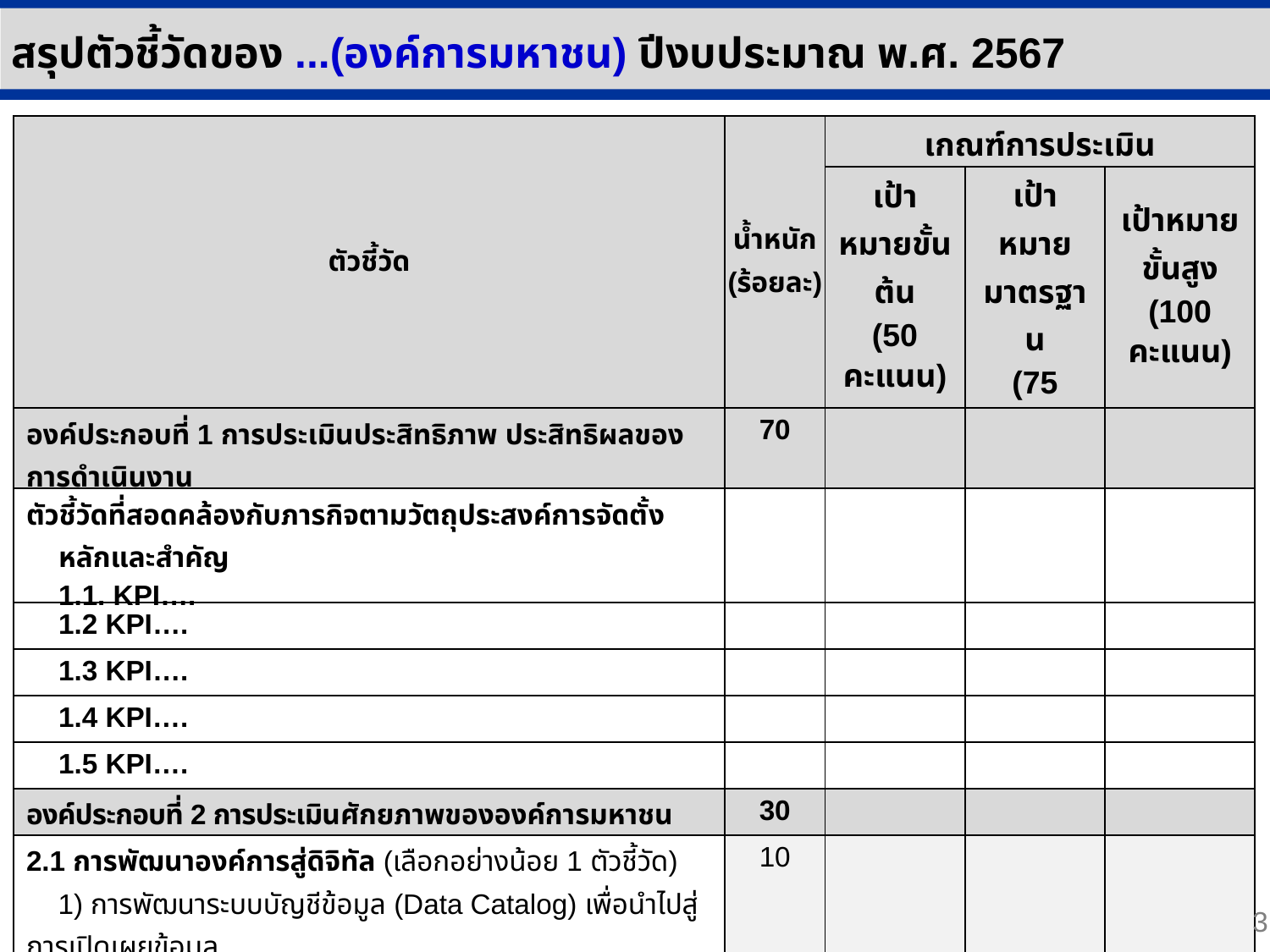

สรุปตัวชี้วัดของ ...(องค์การมหาชน) ปีงบประมาณ พ.ศ. 2567
| ตัวชี้วัด | น้ำหนัก (ร้อยละ) | เกณฑ์การประเมิน |  |  |
| --- | --- | --- | --- | --- |
|  |  | เป้าหมายขั้นต้น (50 คะแนน) | เป้าหมายมาตรฐาน (75 คะแนน) | เป้าหมาย ขั้นสูง (100 คะแนน) |
| องค์ประกอบที่ 1 การประเมินประสิทธิภาพ ประสิทธิผลของการดำเนินงาน | 70 |  |  |  |
| ตัวชี้วัดที่สอดคล้องกับภารกิจตามวัตถุประสงค์การจัดตั้งหลักและสำคัญ 1.1. KPI…. |  |  |  |  |
| 1.2 KPI…. |  |  |  |  |
| 1.3 KPI…. |  |  |  |  |
| 1.4 KPI…. |  |  |  |  |
| 1.5 KPI…. |  |  |  |  |
| องค์ประกอบที่ 2 การประเมินศักยภาพขององค์การมหาชน | 30 |  |  |  |
| 2.1 การพัฒนาองค์การสู่ดิจิทัล (เลือกอย่างน้อย 1 ตัวชี้วัด) 1) การพัฒนาระบบบัญชีข้อมูล (Data Catalog) เพื่อนำไปสู่การเปิดเผยข้อมูล ภาครัฐ (Open Data) 2) การให้บริการผ่านระบบอิเล็กทรอนิกส์ (e-Service) 3) การปรับเปลี่ยนหน่วยงานไปสู่ความเป็นดิจิทัล (Digital Transformation) | 10 |  |  |  |
| 2.2 การประเมินสถานะของหน่วยงานภาครัฐในการเป็นระบบราชการ 4.0 (PMQA 4.0) | 10 |  |  |  |
| 2.3 การควบคุมดูแลกิจการของคณะกรรมการองค์การมหาชน | 10 |  |  |  |
3